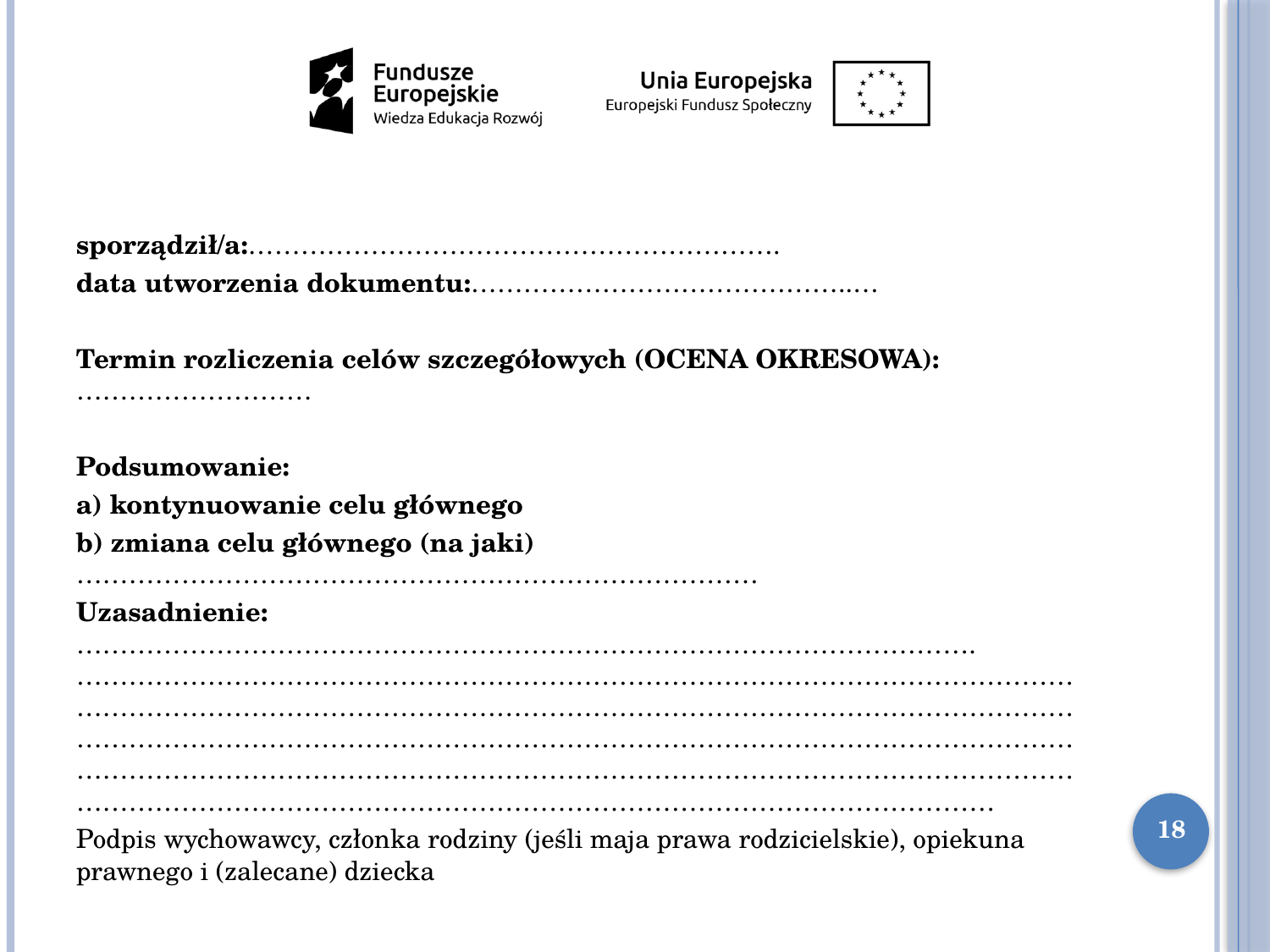

sporządził/a:…………………………………………………….
data utworzenia dokumentu:……………………………………..…

Termin rozliczenia celów szczegółowych (OCENA OKRESOWA):………………………

Podsumowanie:
a) kontynuowanie celu głównego
b) zmiana celu głównego (na jaki)……………………………………………………………………
Uzasadnienie:………………………………………………………………………………………….…………………………………………………………………………………………………………………………………………………………………………………………………………………………………………………………………………………………………………………………………………………………………………………………………………………………………………………………………………………………………………………
Podpis wychowawcy, członka rodziny (jeśli maja prawa rodzicielskie), opiekuna prawnego i (zalecane) dziecka

18